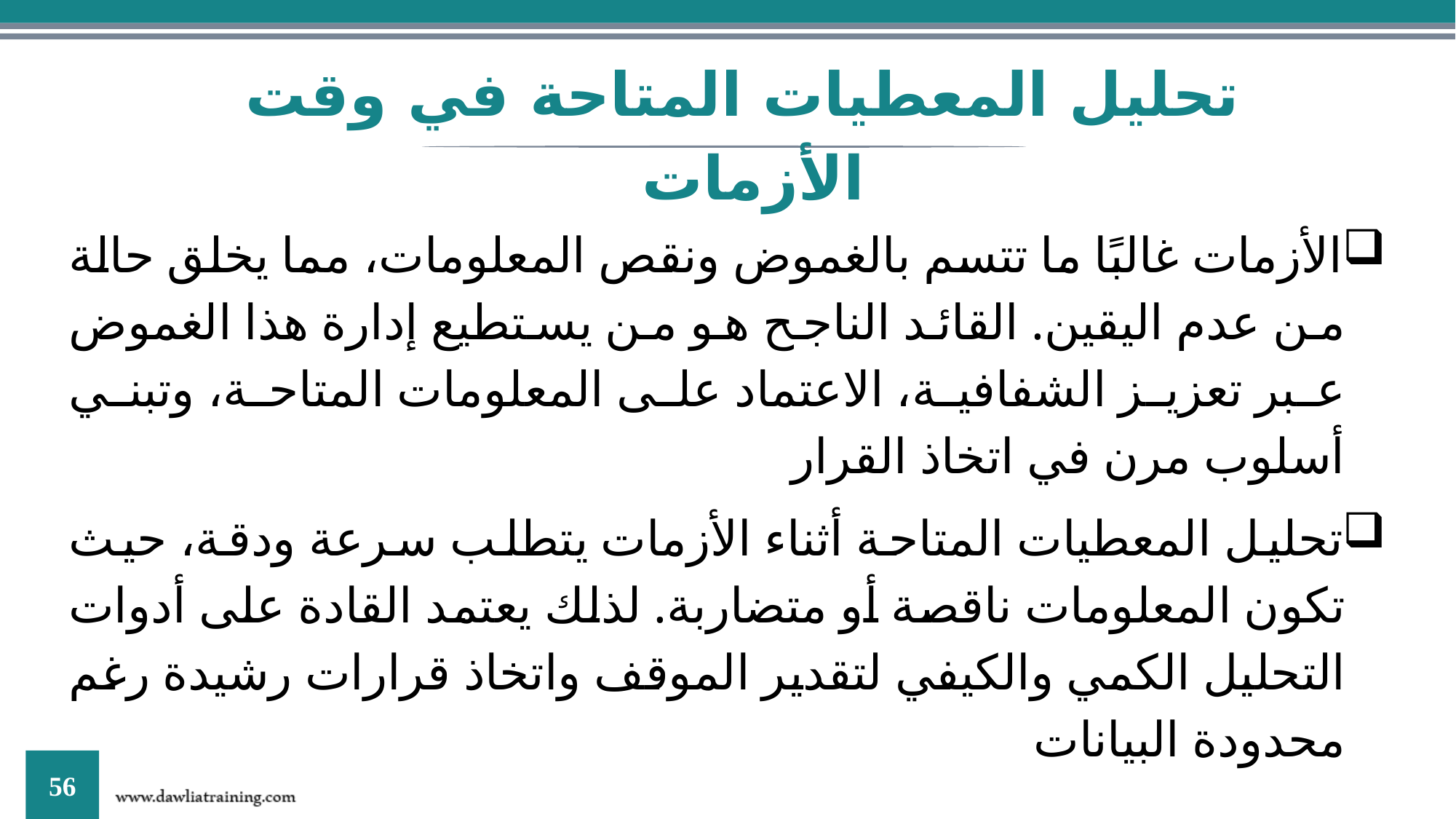

تحليل المعطيات المتاحة في وقت الأزمات
الأزمات غالبًا ما تتسم بالغموض ونقص المعلومات، مما يخلق حالة من عدم اليقين. القائد الناجح هو من يستطيع إدارة هذا الغموض عبر تعزيز الشفافية، الاعتماد على المعلومات المتاحة، وتبني أسلوب مرن في اتخاذ القرار
تحليل المعطيات المتاحة أثناء الأزمات يتطلب سرعة ودقة، حيث تكون المعلومات ناقصة أو متضاربة. لذلك يعتمد القادة على أدوات التحليل الكمي والكيفي لتقدير الموقف واتخاذ قرارات رشيدة رغم محدودة البيانات